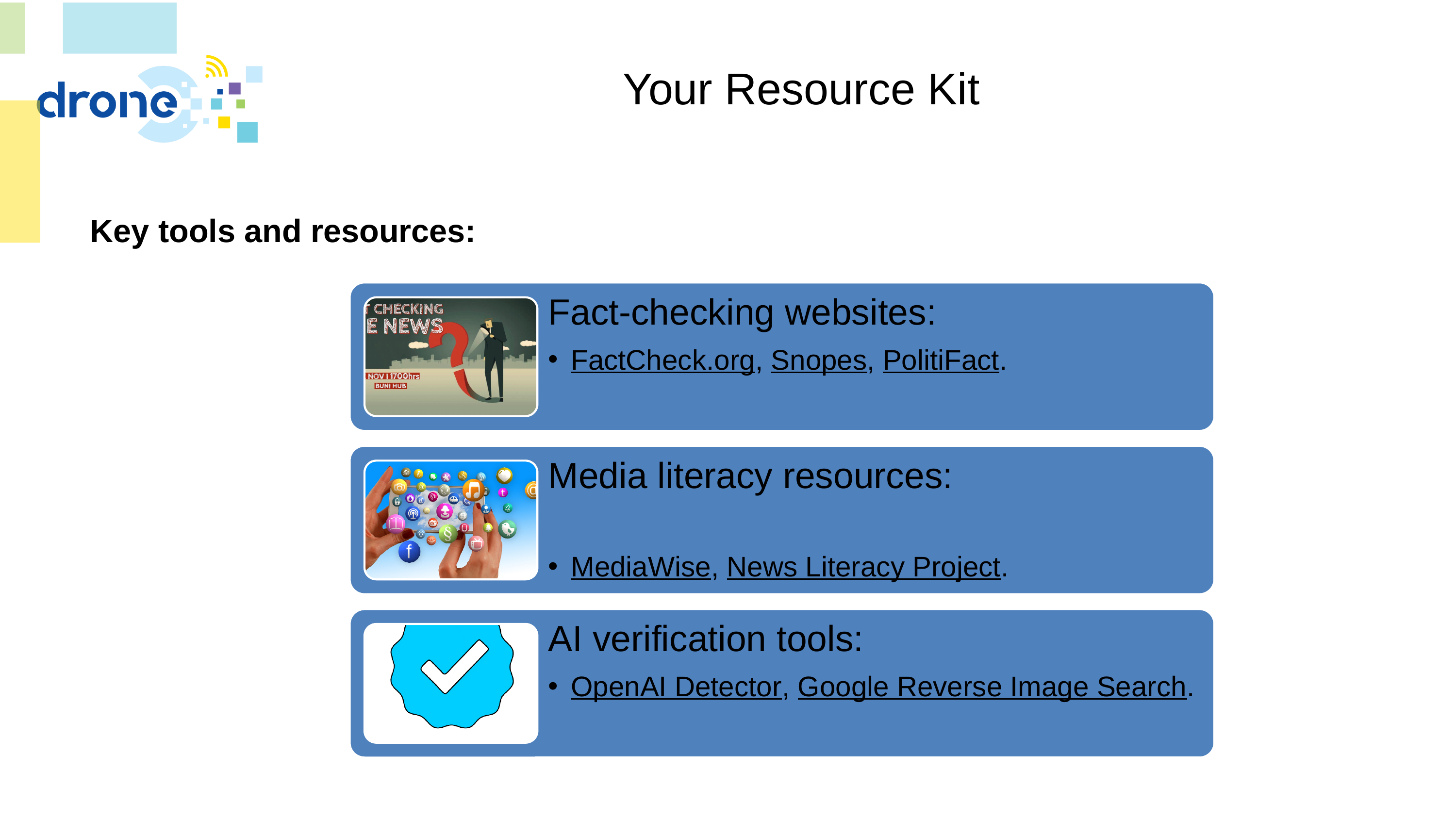

# Your Resource Kit

Key tools and resources:

Fact-checking websites:
FactCheck.org, Snopes, PolitiFact.

Media literacy resources:
MediaWise, News Literacy Project.

AI verification tools:
OpenAI Detector, Google Reverse Image Search.